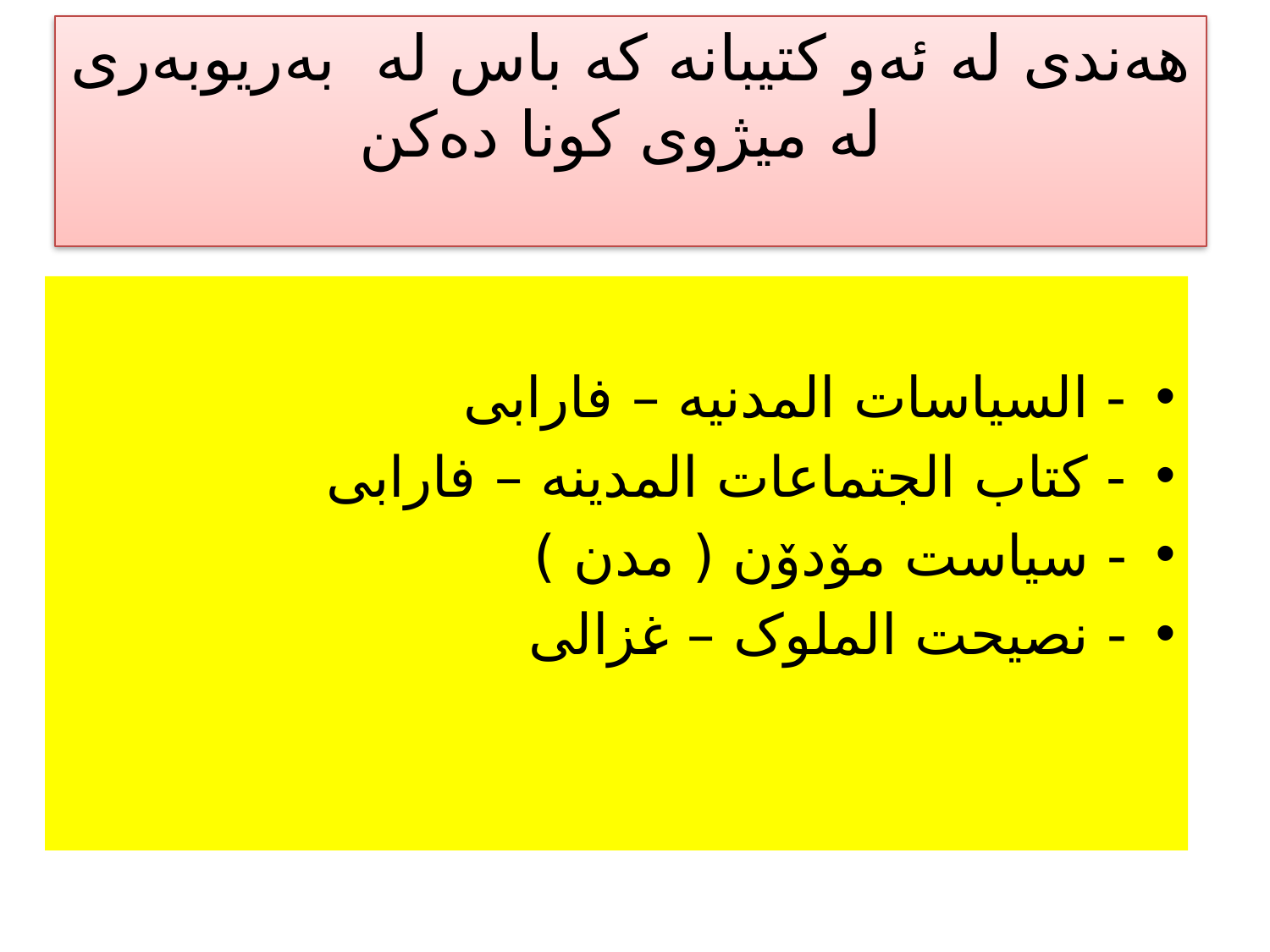

# هه‌ندی له ئه‌و کتیبانه که باس له  به‌ریو‌به‌ری  له میژوی کونا ده‌کن

- السیاسات المدنیه – فارابی
- کتاب الجتماعات المدینه – فارابی
- سیاست مۆدۆن ( مدن )
- نصیحت الملوک – غزالی